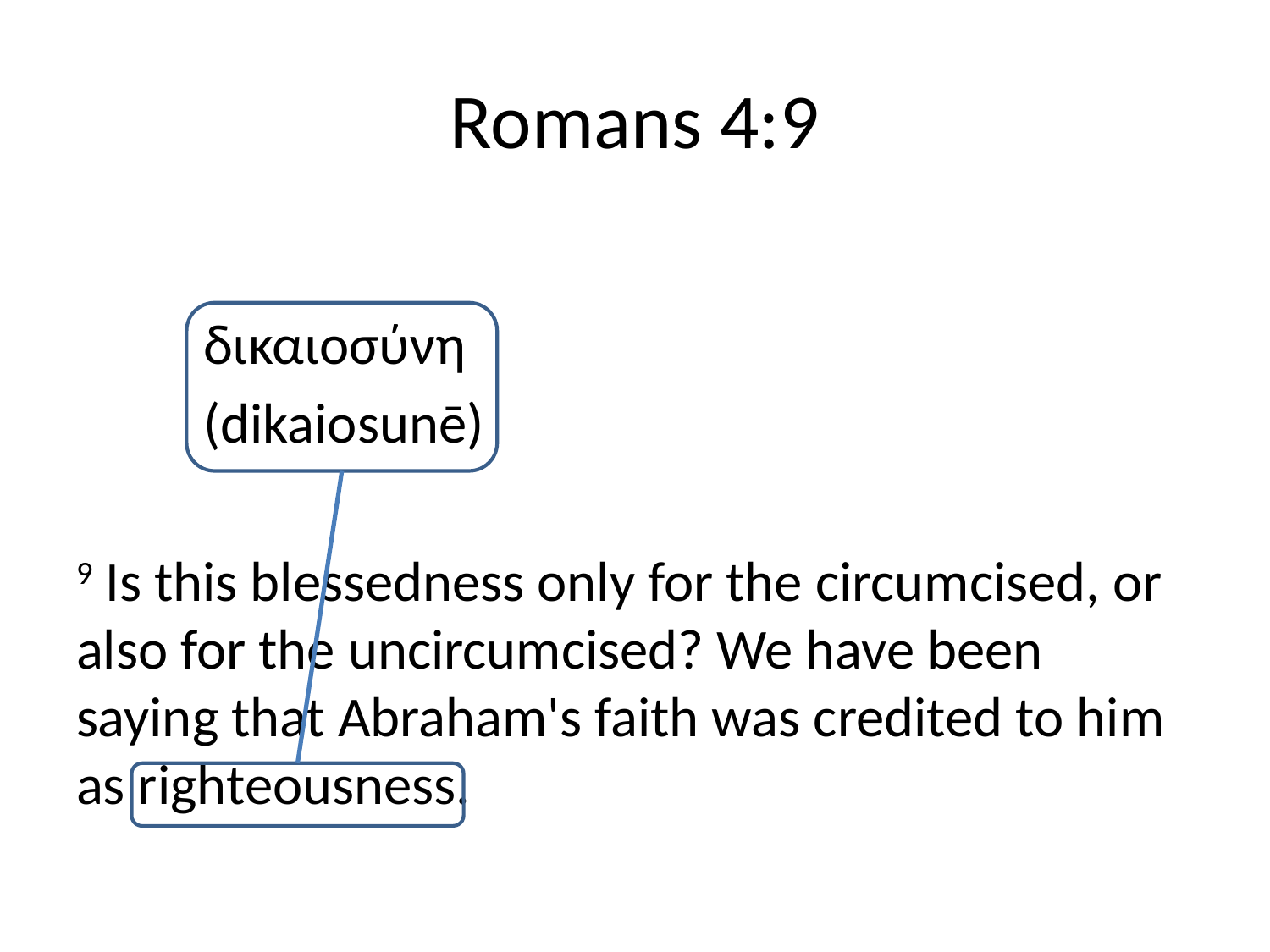

# Romans 4:9

	δικαιοσύνη
	(dikaiosunē)

9 Is this blessedness only for the circumcised, or also for the uncircumcised? We have been saying that Abraham's faith was credited to him as righteousness.